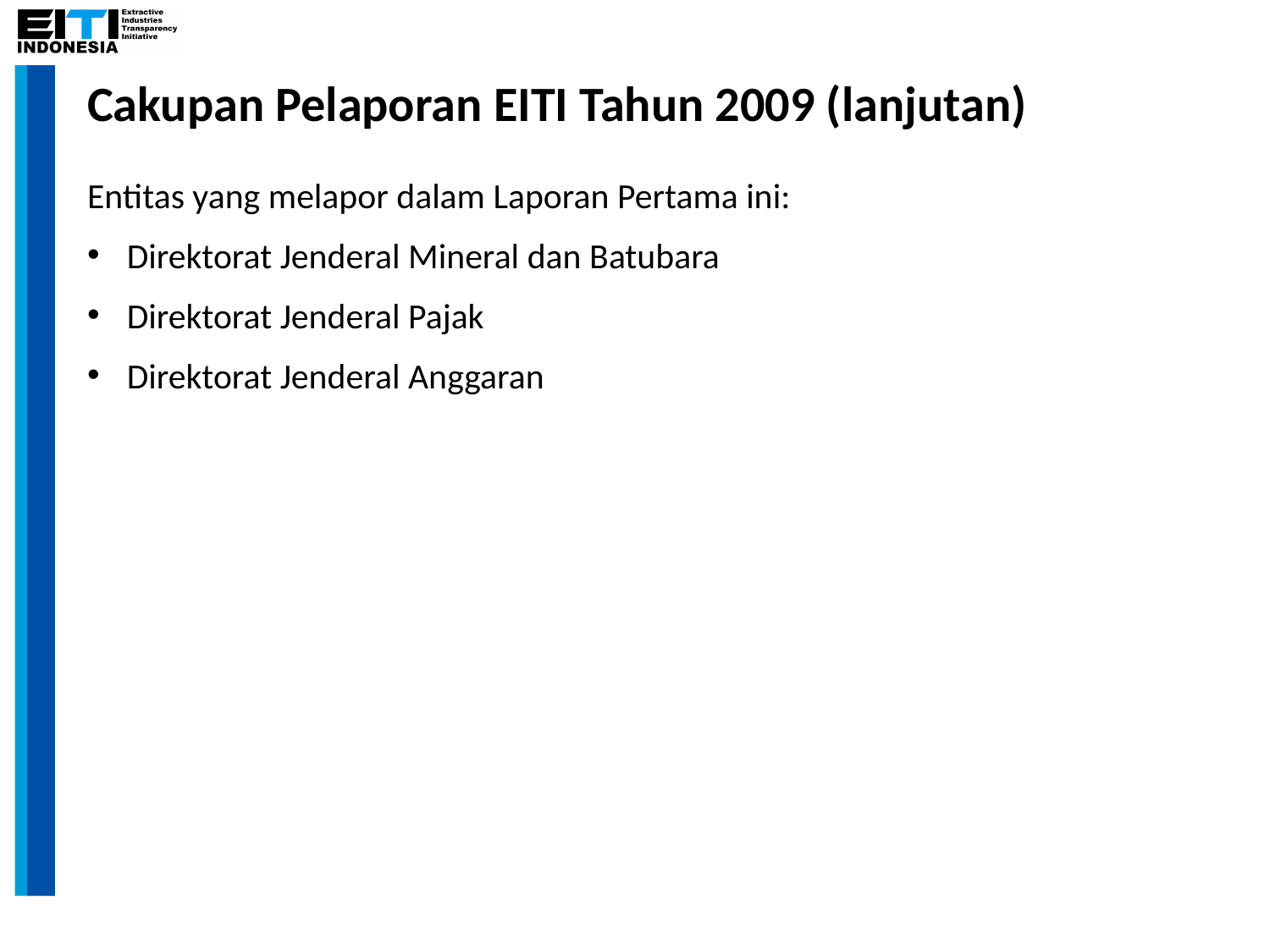

Cakupan Pelaporan EITI Tahun 2009 (lanjutan)
Entitas yang melapor dalam Laporan Pertama ini:
Direktorat Jenderal Mineral dan Batubara
Direktorat Jenderal Pajak
Direktorat Jenderal Anggaran